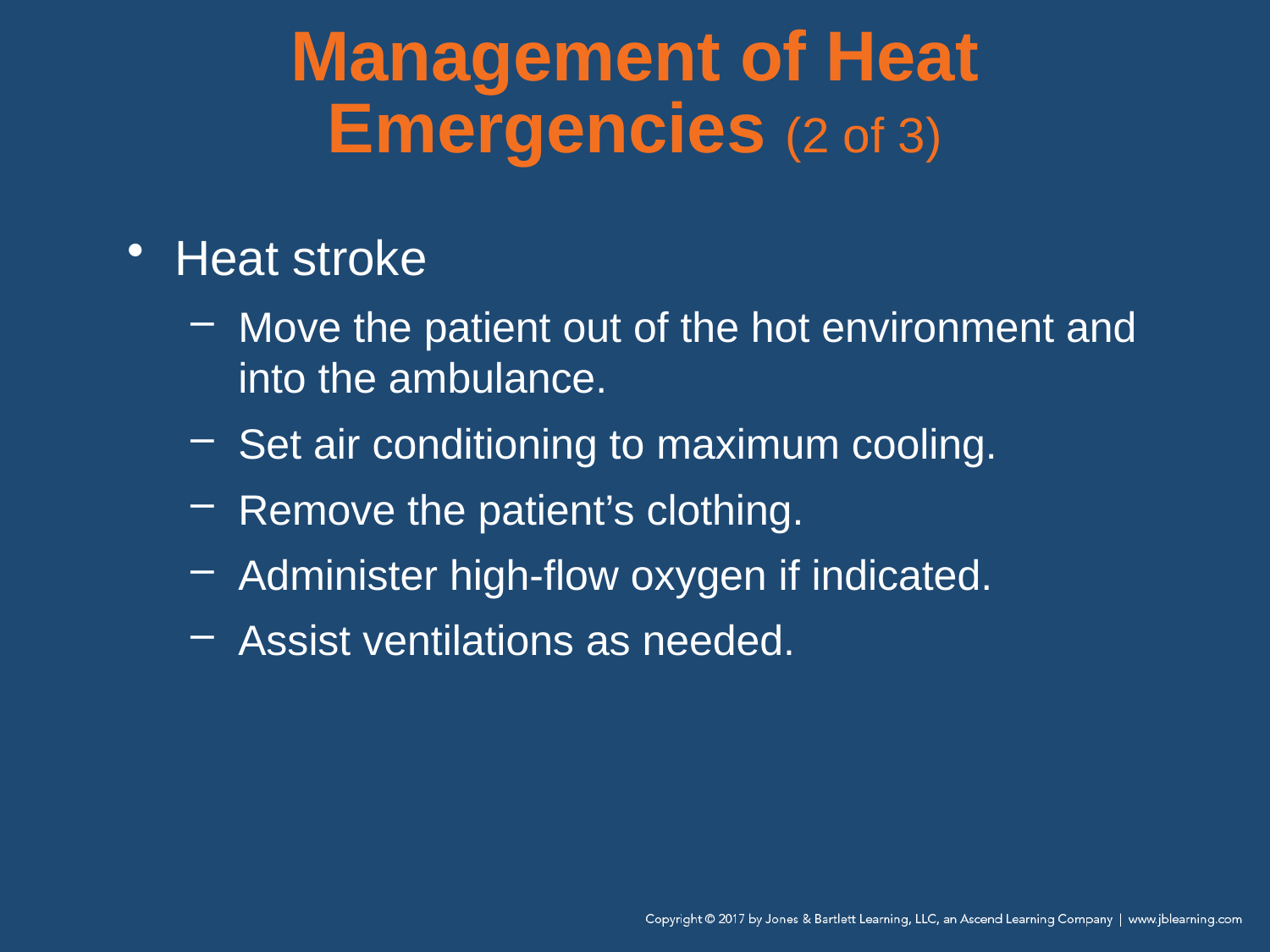

# Management of Heat Emergencies (2 of 3)
Heat stroke
Move the patient out of the hot environment and into the ambulance.
Set air conditioning to maximum cooling.
Remove the patient’s clothing.
Administer high-flow oxygen if indicated.
Assist ventilations as needed.